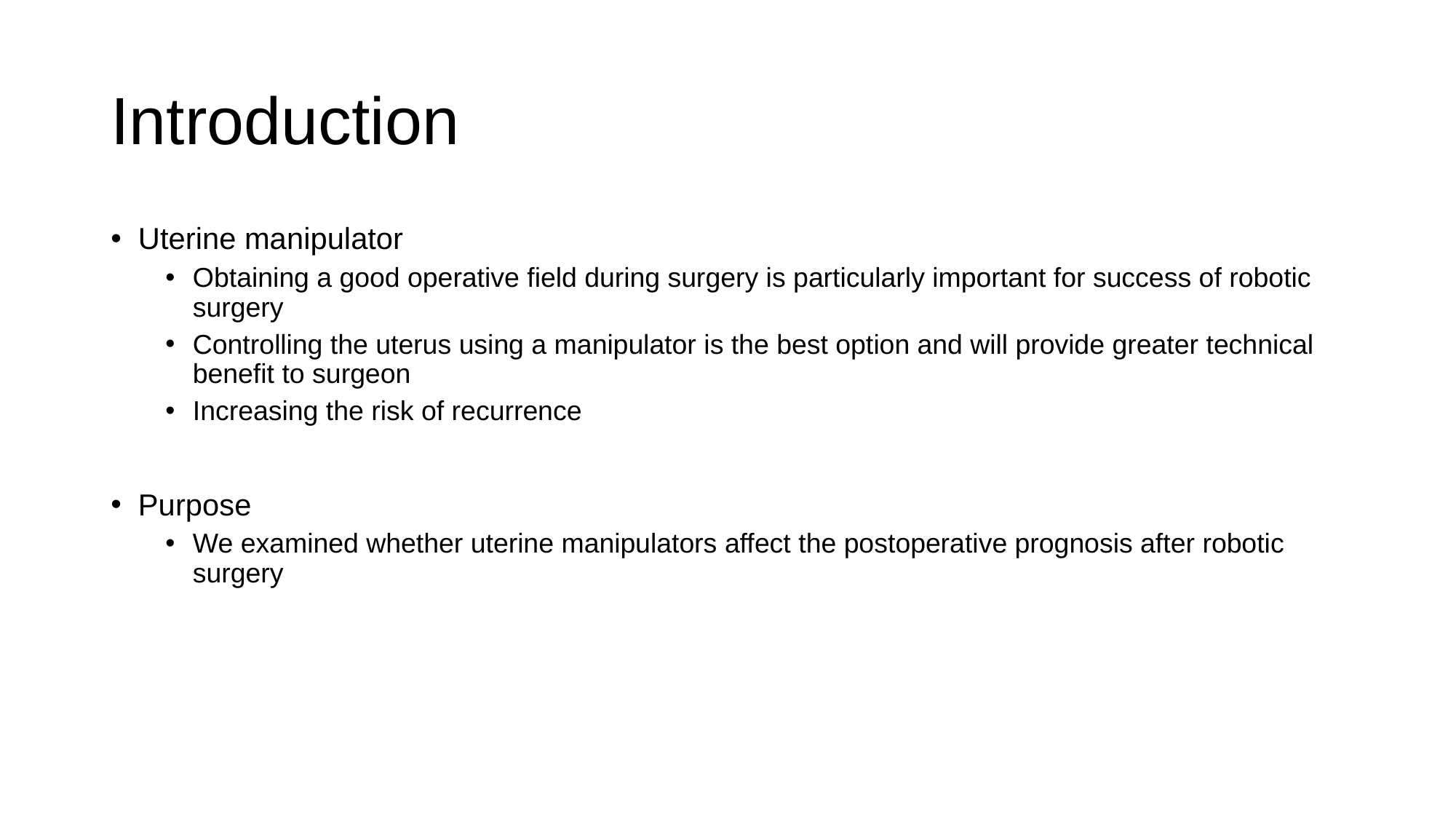

# Introduction
Uterine manipulator
Obtaining a good operative field during surgery is particularly important for success of robotic surgery
Controlling the uterus using a manipulator is the best option and will provide greater technical benefit to surgeon
Increasing the risk of recurrence

Purpose
We examined whether uterine manipulators affect the postoperative prognosis after robotic surgery